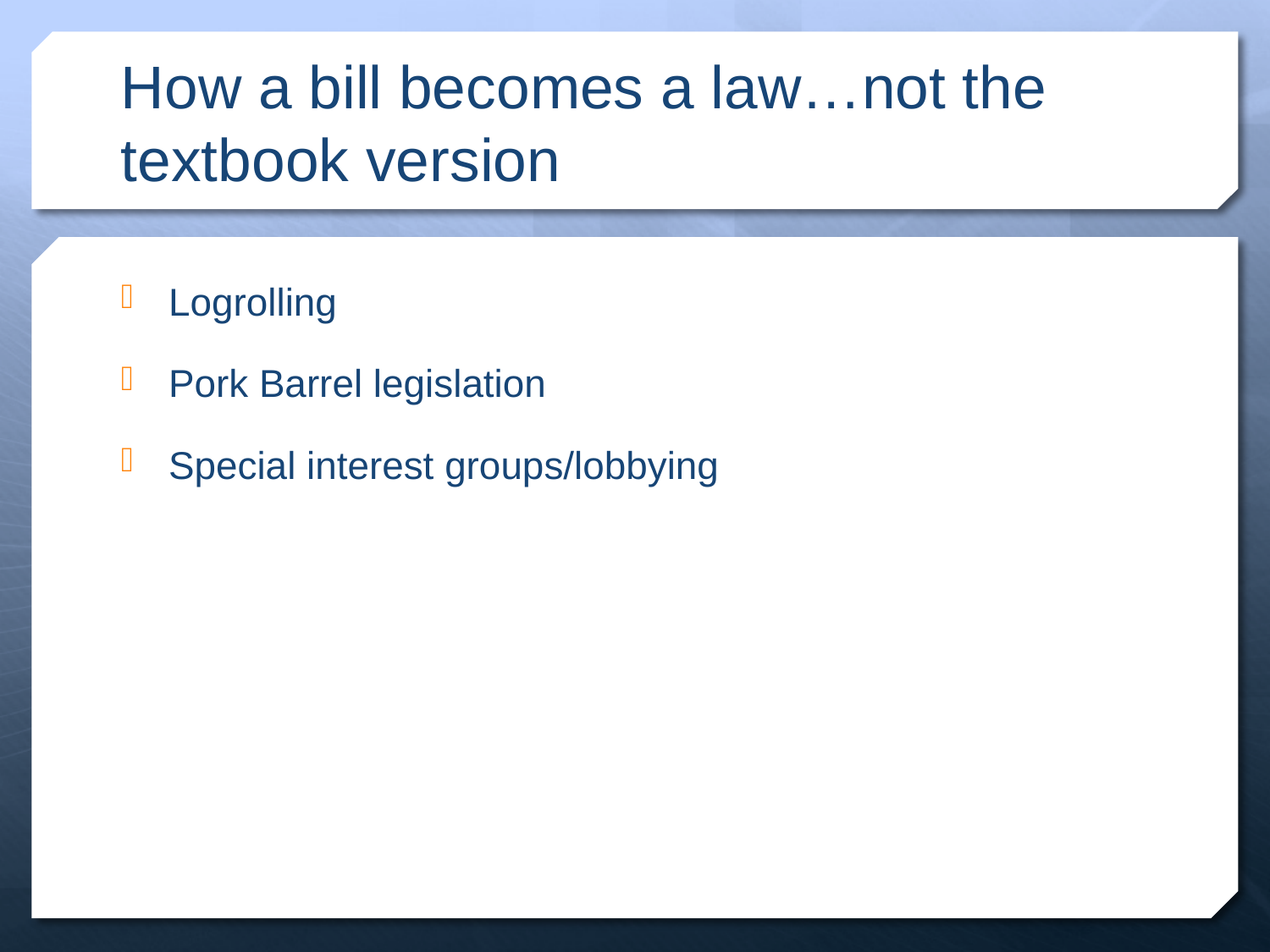

# How a bill becomes a law…not the textbook version
Logrolling
Pork Barrel legislation
Special interest groups/lobbying